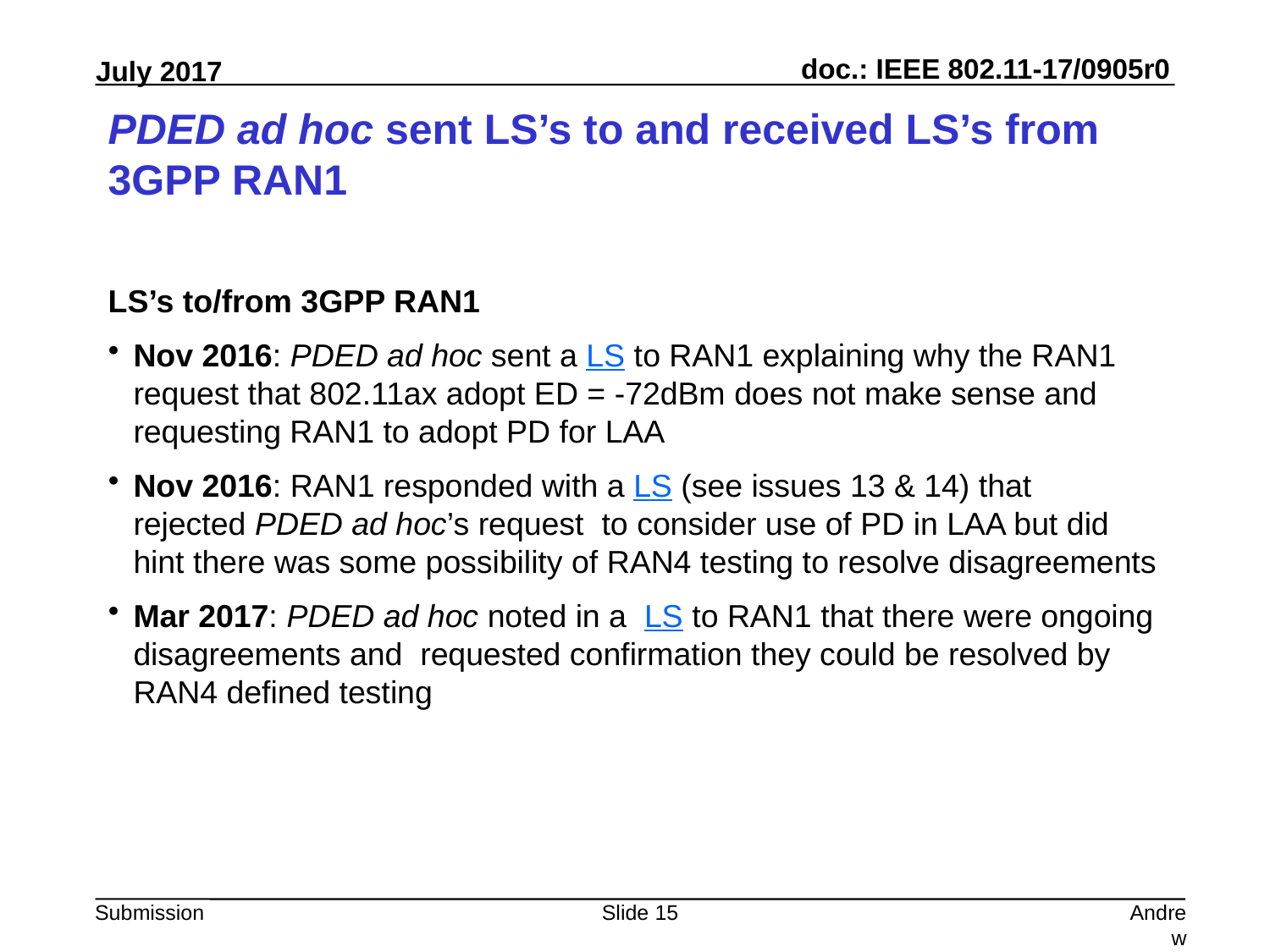

# PDED ad hoc sent LS’s to and received LS’s from 3GPP RAN1
LS’s to/from 3GPP RAN1
Nov 2016: PDED ad hoc sent a LS to RAN1 explaining why the RAN1 request that 802.11ax adopt ED = -72dBm does not make sense and requesting RAN1 to adopt PD for LAA
Nov 2016: RAN1 responded with a LS (see issues 13 & 14) that  rejected PDED ad hoc’s request  to consider use of PD in LAA but did hint there was some possibility of RAN4 testing to resolve disagreements
Mar 2017: PDED ad hoc noted in a  LS to RAN1 that there were ongoing disagreements and  requested confirmation they could be resolved by RAN4 defined testing

Slide 15
Andrew Myles, Cisco